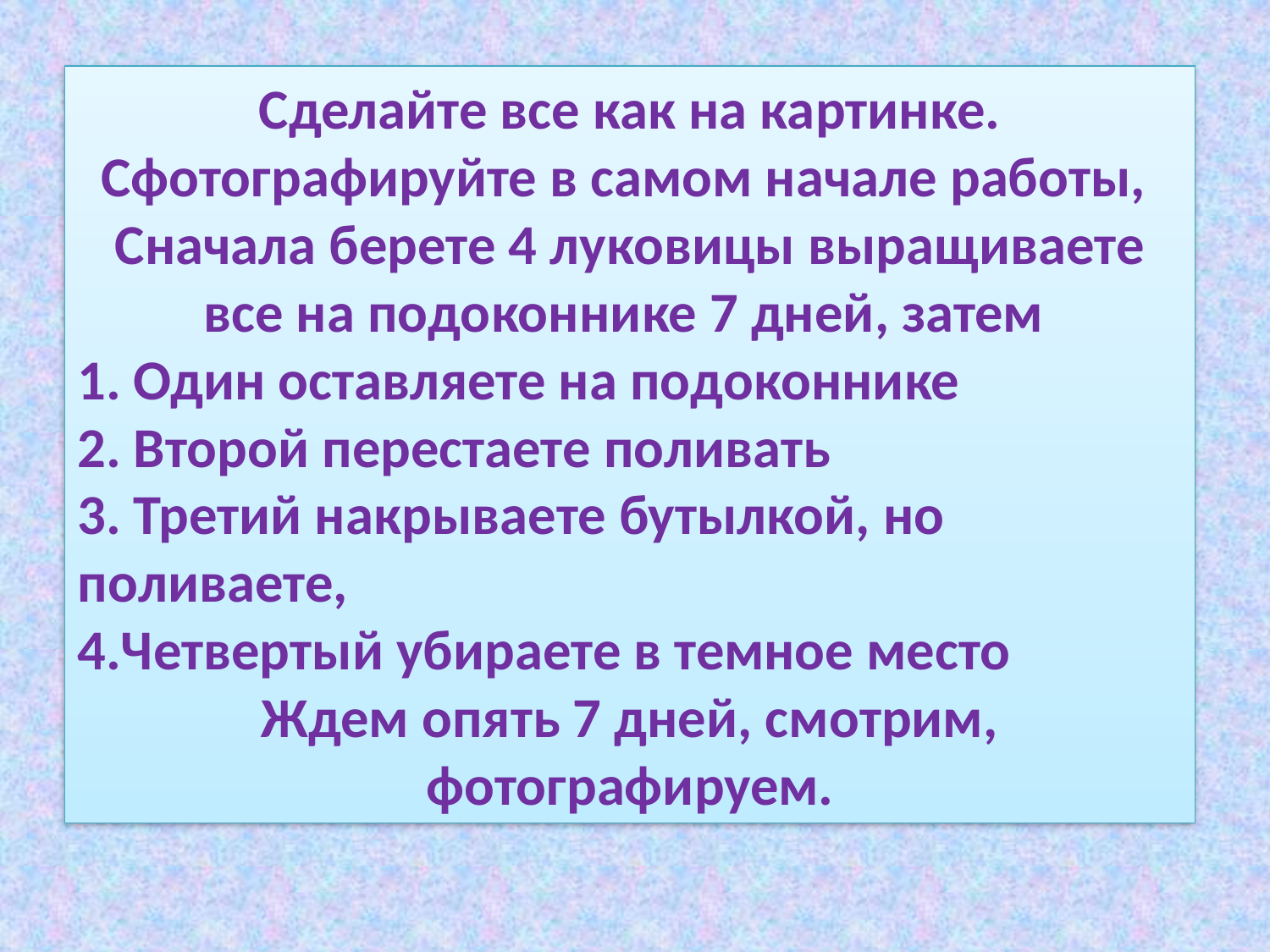

Сделайте все как на картинке.
Сфотографируйте в самом начале работы,
Сначала берете 4 луковицы выращиваете все на подоконнике 7 дней, затем
1. Один оставляете на подоконнике
2. Второй перестаете поливать
3. Третий накрываете бутылкой, но поливаете,
4.Четвертый убираете в темное место
Ждем опять 7 дней, смотрим, фотографируем.